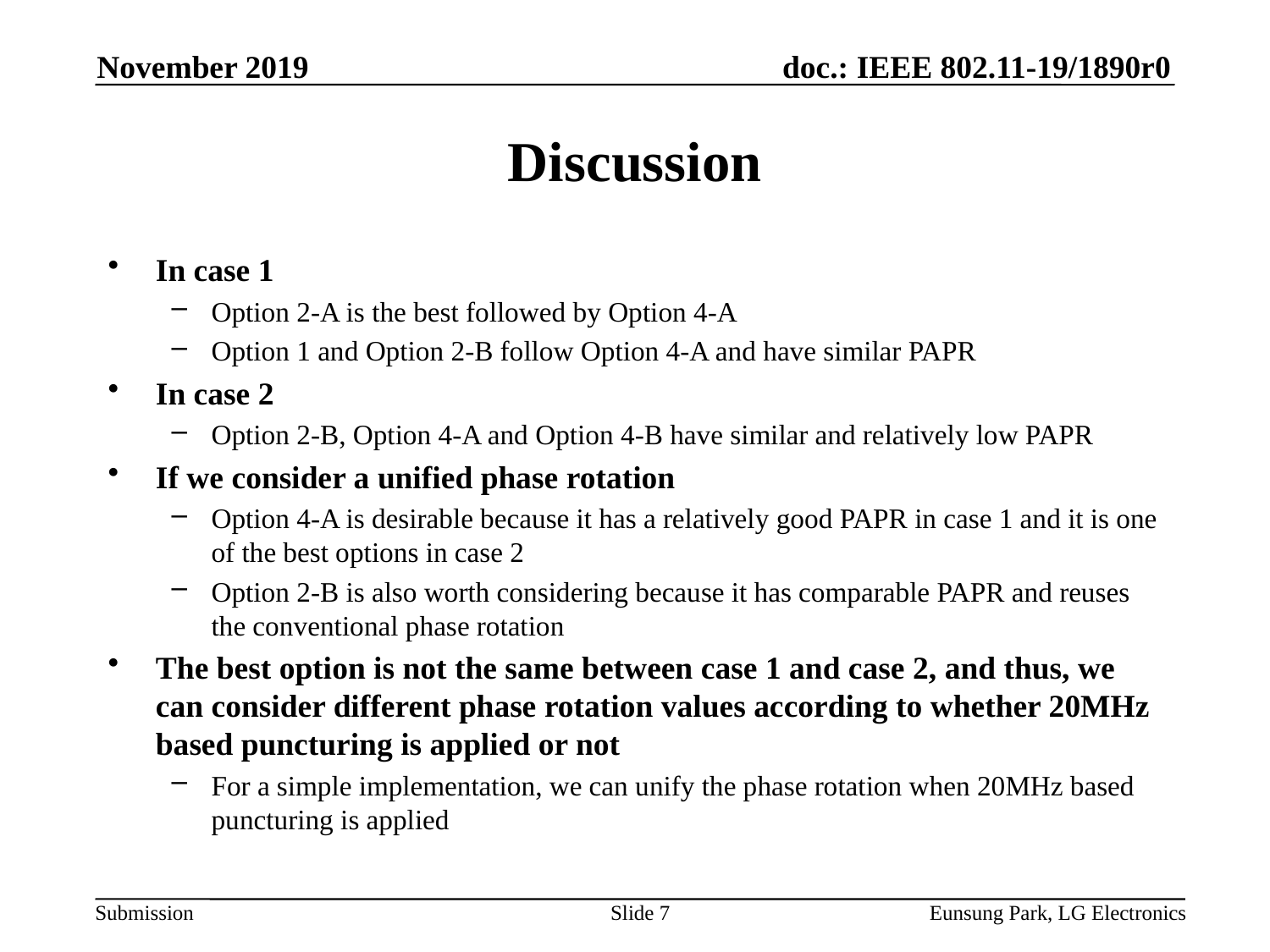

November 2019
# Discussion
In case 1
Option 2-A is the best followed by Option 4-A
Option 1 and Option 2-B follow Option 4-A and have similar PAPR
In case 2
Option 2-B, Option 4-A and Option 4-B have similar and relatively low PAPR
If we consider a unified phase rotation
Option 4-A is desirable because it has a relatively good PAPR in case 1 and it is one of the best options in case 2
Option 2-B is also worth considering because it has comparable PAPR and reuses the conventional phase rotation
The best option is not the same between case 1 and case 2, and thus, we can consider different phase rotation values according to whether 20MHz based puncturing is applied or not
For a simple implementation, we can unify the phase rotation when 20MHz based puncturing is applied

Slide 7
Eunsung Park, LG Electronics